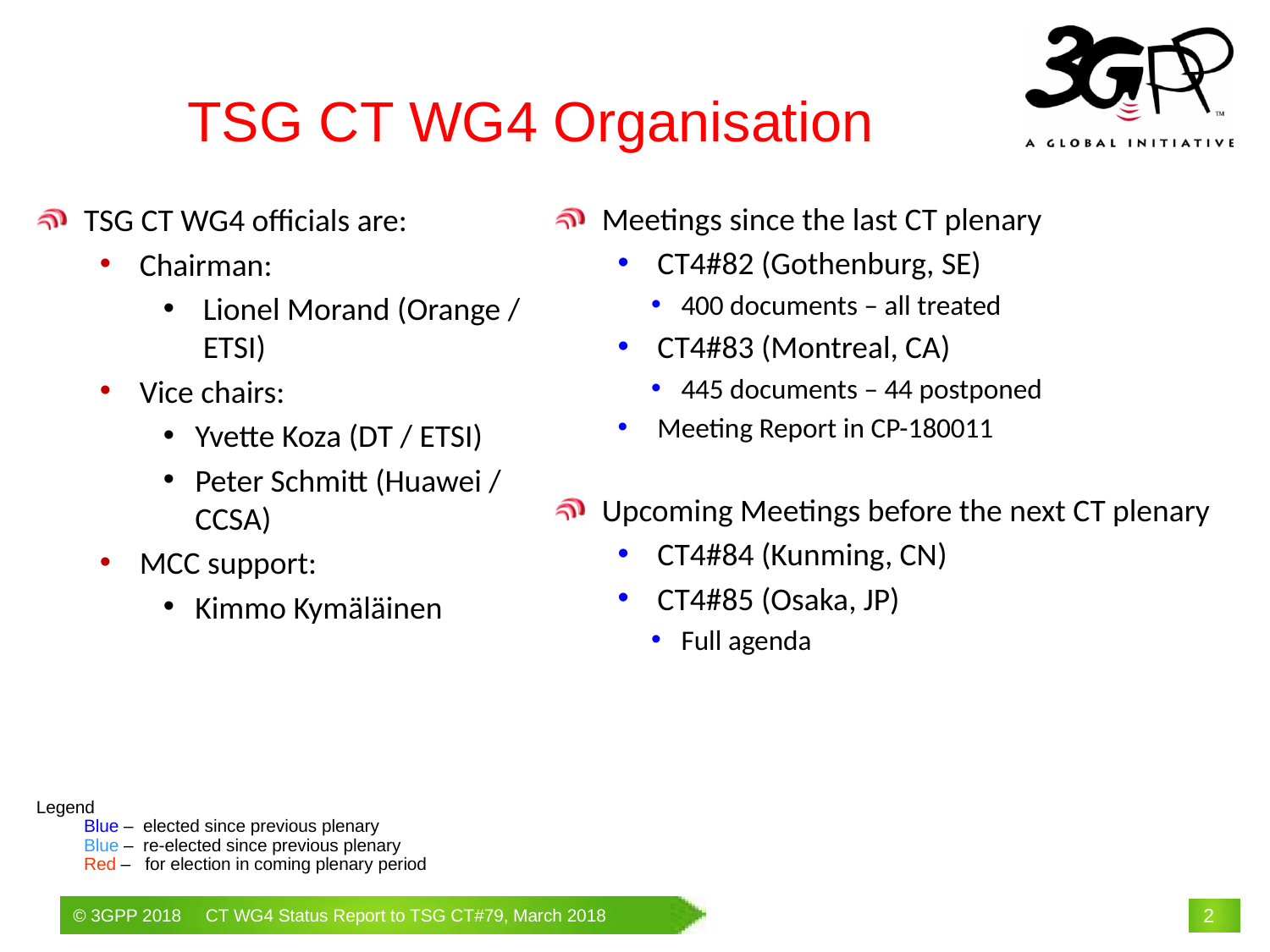

TSG CT WG4 Organisation
Meetings since the last CT plenary
CT4#82 (Gothenburg, SE)
400 documents – all treated
CT4#83 (Montreal, CA)
445 documents – 44 postponed
Meeting Report in CP-180011

Upcoming Meetings before the next CT plenary
CT4#84 (Kunming, CN)
CT4#85 (Osaka, JP)
Full agenda

TSG CT WG4 officials are:
Chairman:
Lionel Morand (Orange / ETSI)
Vice chairs:
Yvette Koza (DT / ETSI)
Peter Schmitt (Huawei / CCSA)
MCC support:
Kimmo Kymäläinen
Legend
Blue –  elected since previous plenary
	Blue –  re-elected since previous plenary
Red –   for election in coming plenary period